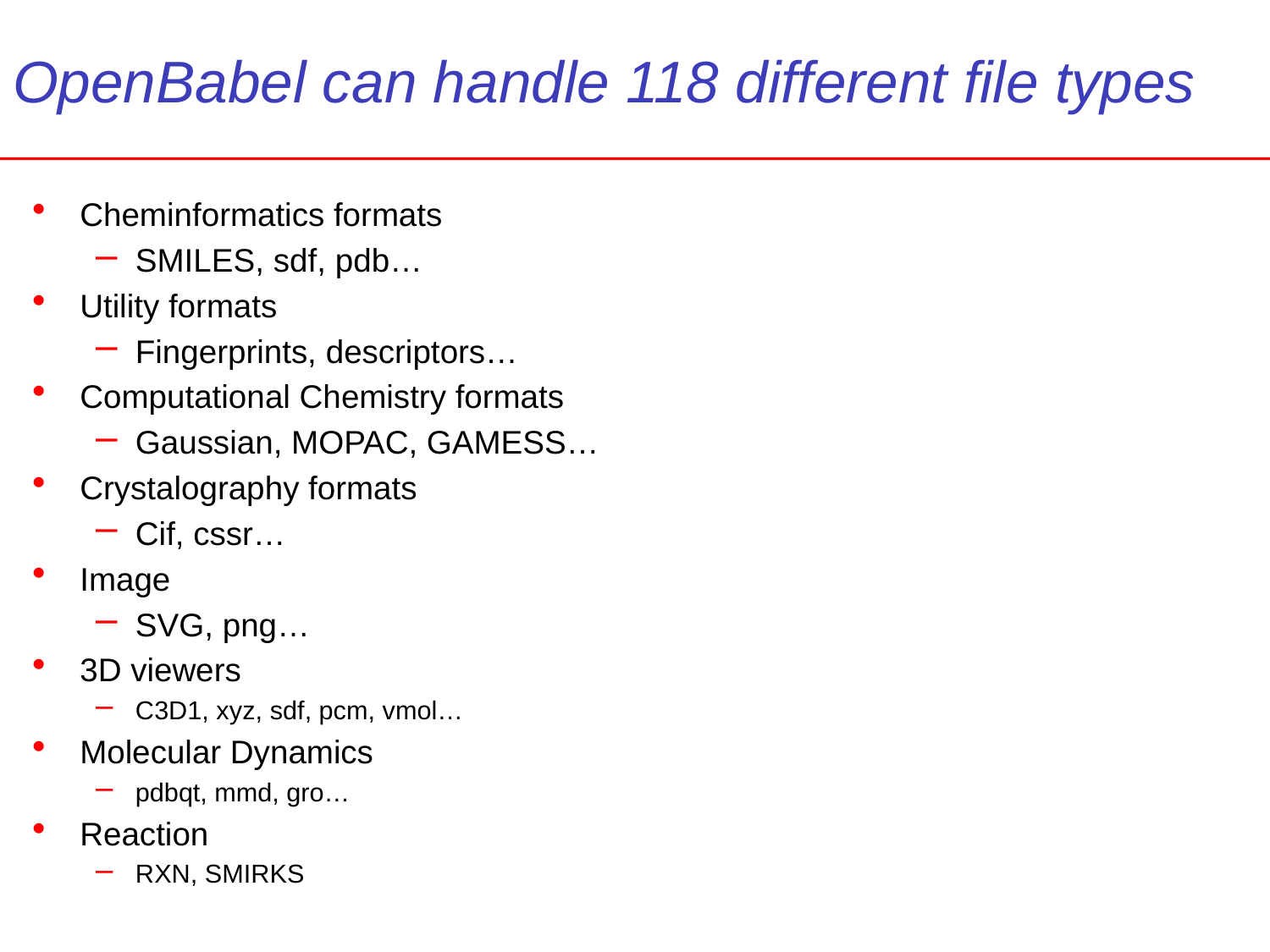

# OpenBabel can handle 118 different file types
Cheminformatics formats
SMILES, sdf, pdb…
Utility formats
Fingerprints, descriptors…
Computational Chemistry formats
Gaussian, MOPAC, GAMESS…
Crystalography formats
Cif, cssr…
Image
SVG, png…
3D viewers
C3D1, xyz, sdf, pcm, vmol…
Molecular Dynamics
pdbqt, mmd, gro…
Reaction
RXN, SMIRKS